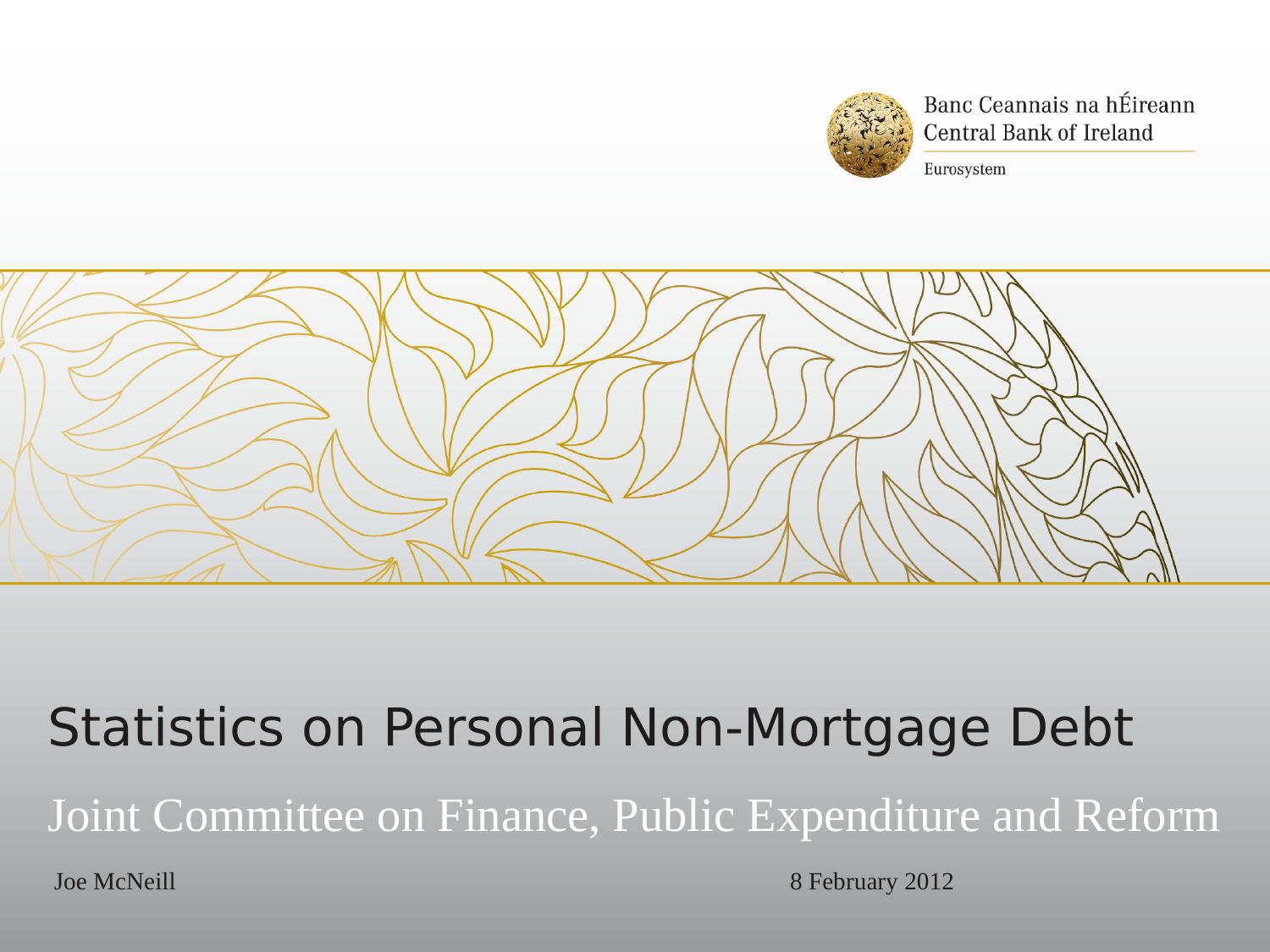

# Statistics on Personal Non-Mortgage Debt
Joint Committee on Finance, Public Expenditure and Reform
 Joe McNeill                                                                                                    8 February 2012